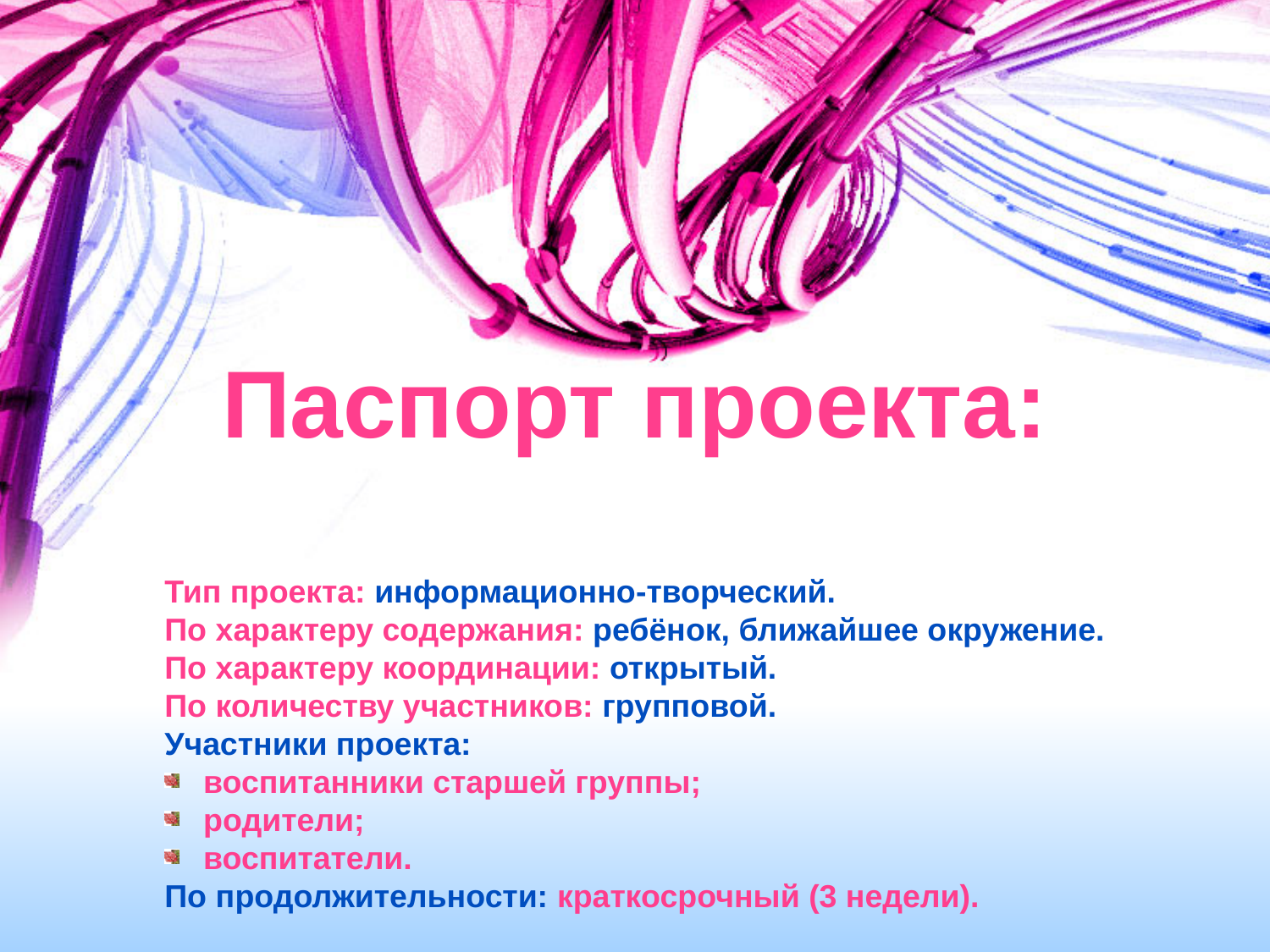

Паспорт проекта:

Тип проекта: информационно-творческий.
По характеру содержания: ребёнок, ближайшее окружение.
По характеру координации: открытый.
По количеству участников: групповой.
Участники проекта:
 воспитанники старшей группы;
 родители;
 воспитатели.
По продолжительности: краткосрочный (3 недели).

#